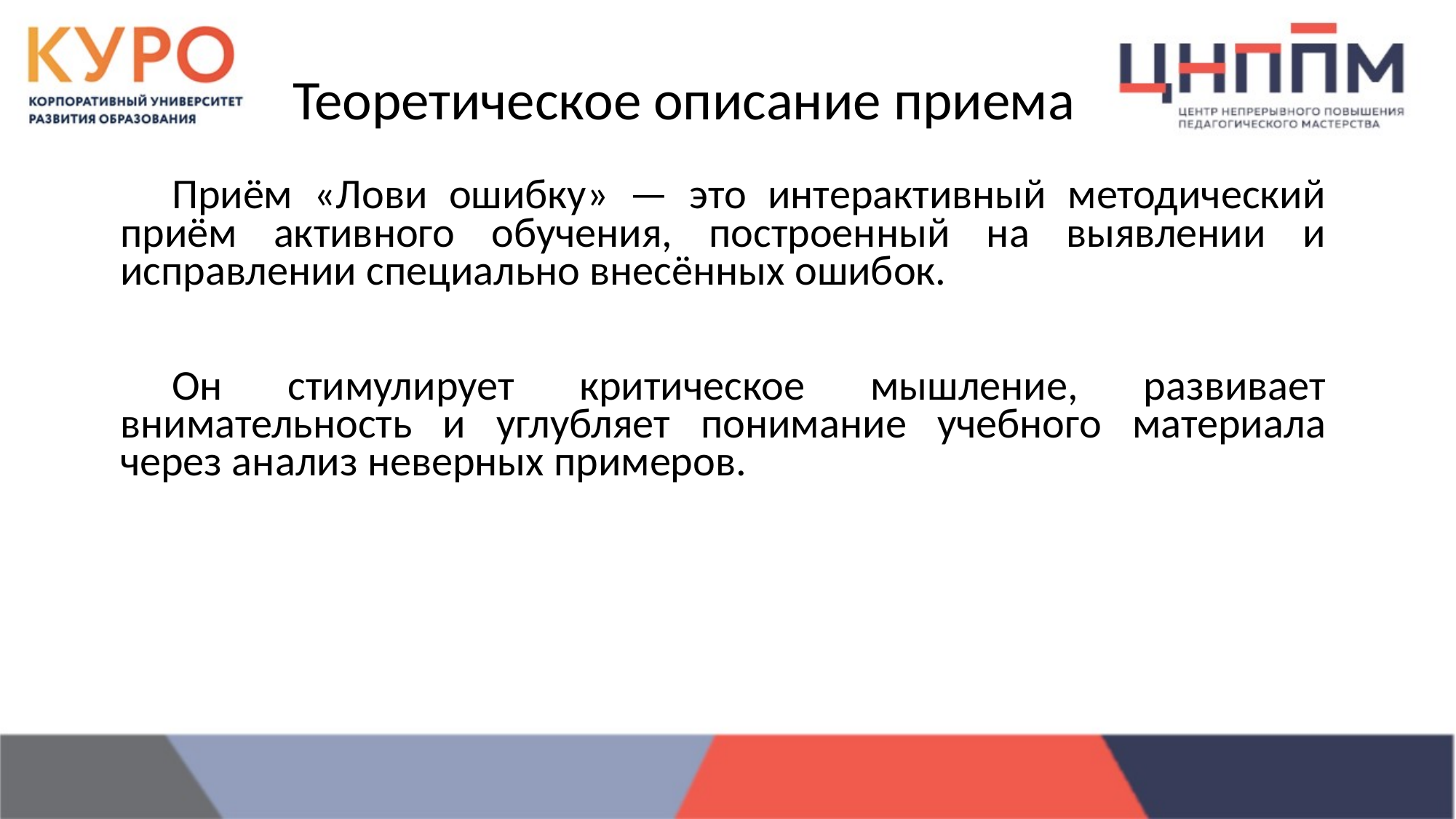

# Теоретическое описание приема
Приём «Лови ошибку» — это интерактивный методический приём активного обучения, построенный на выявлении и исправлении специально внесённых ошибок.

Он стимулирует критическое мышление, развивает внимательность и углубляет понимание учебного материала через анализ неверных примеров.